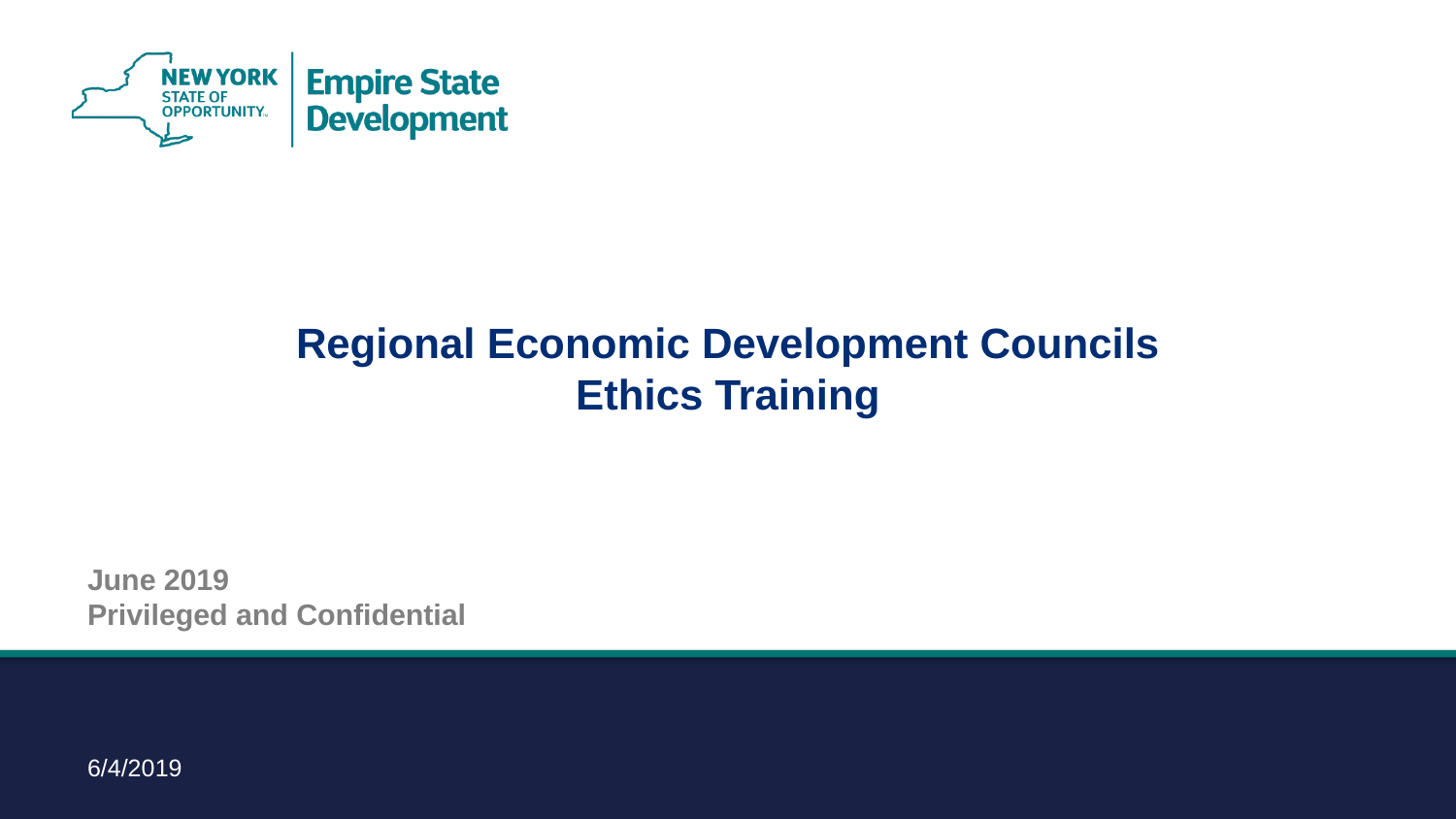

# Regional Economic Development Councils Ethics Training
June 2019
Privileged and Confidential